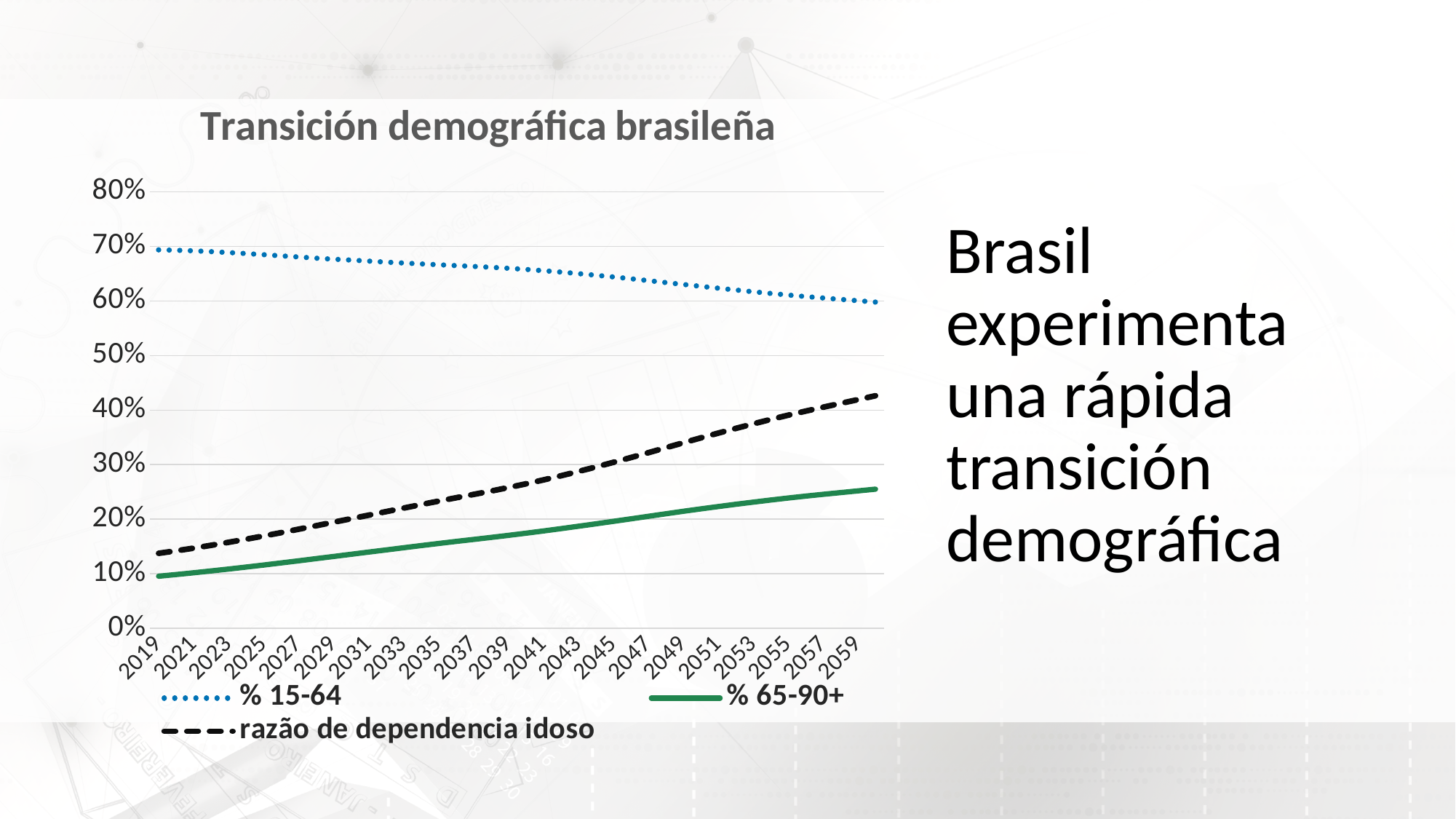

# Brasil experimenta una rápida transición demográfica

### Chart: Transición demográfica brasileña

| Category | % 15-64 | % 65-90+ | razão de dependencia idoso |
|---|---|---|---|
| 2019 | 0.6937702335922987 | 0.09518647947241723 | 0.13720173461399118 |
| 2020 | 0.6930450917938017 | 0.09828944291140944 | 0.1418225799089174 |
| 2021 | 0.6920184411004099 | 0.10152962549899588 | 0.14671520218095493 |
| 2022 | 0.6905248436730055 | 0.10490509780497508 | 0.15192081612439762 |
| 2023 | 0.6888390250887826 | 0.10840606257868897 | 0.15737503049383245 |
| 2024 | 0.6869939389610638 | 0.11202097649027426 | 0.16305962853134165 |
| 2025 | 0.6849035758003161 | 0.11573614560874797 | 0.16898166354805377 |
| 2026 | 0.6828082668150229 | 0.11954756186474069 | 0.1750821829125963 |
| 2027 | 0.6807187510971235 | 0.12345325379466299 | 0.1813572104421859 |
| 2028 | 0.6785846584028032 | 0.12742246188759973 | 0.1877768091420107 |
| 2029 | 0.6766526001624377 | 0.13141651104214588 | 0.19421563001545838 |
| 2030 | 0.6750372179803498 | 0.13540744988952697 | 0.2005925692432986 |
| 2031 | 0.6731904443842729 | 0.13940120674639014 | 0.2070754389181684 |
| 2032 | 0.671276728398664 | 0.14340813656885165 | 0.21363489973941582 |
| 2033 | 0.6696553516119484 | 0.14739652150616772 | 0.2201080319172615 |
| 2034 | 0.6680567092768749 | 0.15132497160422115 | 0.2265151588223999 |
| 2035 | 0.6664918574748231 | 0.15517255831532314 | 0.23281988605717488 |
| 2036 | 0.6649438311865391 | 0.15894722905195816 | 0.239038579797529 |
| 2037 | 0.6634075816901485 | 0.1626407773889143 | 0.24515966033212655 |
| 2038 | 0.661797155820721 | 0.16632422018209067 | 0.25132205347093917 |
| 2039 | 0.6599962374940415 | 0.1701080910509163 | 0.2577410012166199 |
| 2040 | 0.6579320469071217 | 0.17406028620516698 | 0.2645566316816584 |
| 2041 | 0.6556186402888567 | 0.17816459802504117 | 0.2717503546673783 |
| 2042 | 0.6530567708870315 | 0.1824170473030103 | 0.27932800858222107 |
| 2043 | 0.6502627955234986 | 0.18679678164790878 | 0.28726352319991905 |
| 2044 | 0.6472766084992616 | 0.1912672324171166 | 0.29549535686231243 |
| 2045 | 0.6441365496513237 | 0.19579725680450913 | 0.30396855590712213 |
| 2046 | 0.6408467983122067 | 0.20038466041138098 | 0.3126873083225703 |
| 2047 | 0.6374065116756085 | 0.2050283691887196 | 0.32166029909192945 |
| 2048 | 0.6338786417534829 | 0.20967045301617412 | 0.33077380937803474 |
| 2049 | 0.6303524883797906 | 0.21423164698835556 | 0.33986007977695154 |
| 2050 | 0.6268925011813254 | 0.21865774557689216 | 0.3487962372573452 |
| 2051 | 0.623506145297382 | 0.2229464647151606 | 0.35756899333979464 |
| 2052 | 0.6202027691535275 | 0.2270912423935368 | 0.36615644703340844 |
| 2053 | 0.6170027166006796 | 0.2310810111738956 | 0.37452186993116565 |
| 2054 | 0.6139207556867097 | 0.2349107812512622 | 0.3826402334100913 |
| 2055 | 0.6109655627242683 | 0.23858042774977015 | 0.39049734110372875 |
| 2056 | 0.6081542660756858 | 0.24207830426783714 | 0.39805410858979334 |
| 2057 | 0.605518387092158 | 0.24537850607249936 | 0.40523708495602384 |
| 2058 | 0.6030013435180872 | 0.2485466092856572 | 0.4121825132852328 |
| 2059 | 0.6005014219905705 | 0.251688878955071 | 0.41913119559444306 |
| 2060 | 0.5979623301782476 | 0.25486381802762825 | 0.4262205245465136 |